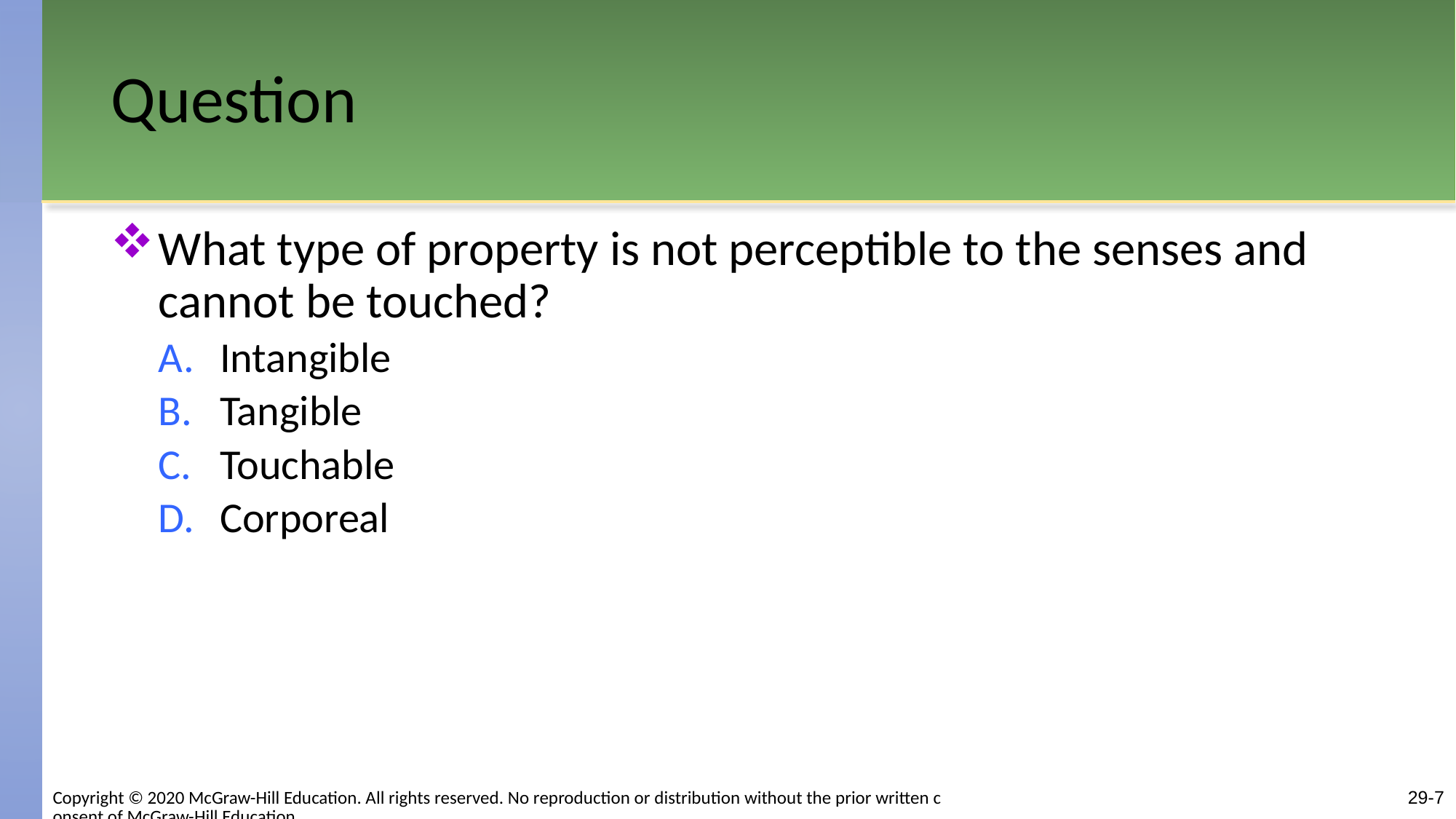

# Question
What type of property is not perceptible to the senses and cannot be touched?
Intangible
Tangible
Touchable
Corporeal
Copyright © 2020 McGraw-Hill Education. All rights reserved. No reproduction or distribution without the prior written consent of McGraw-Hill Education.
29-7